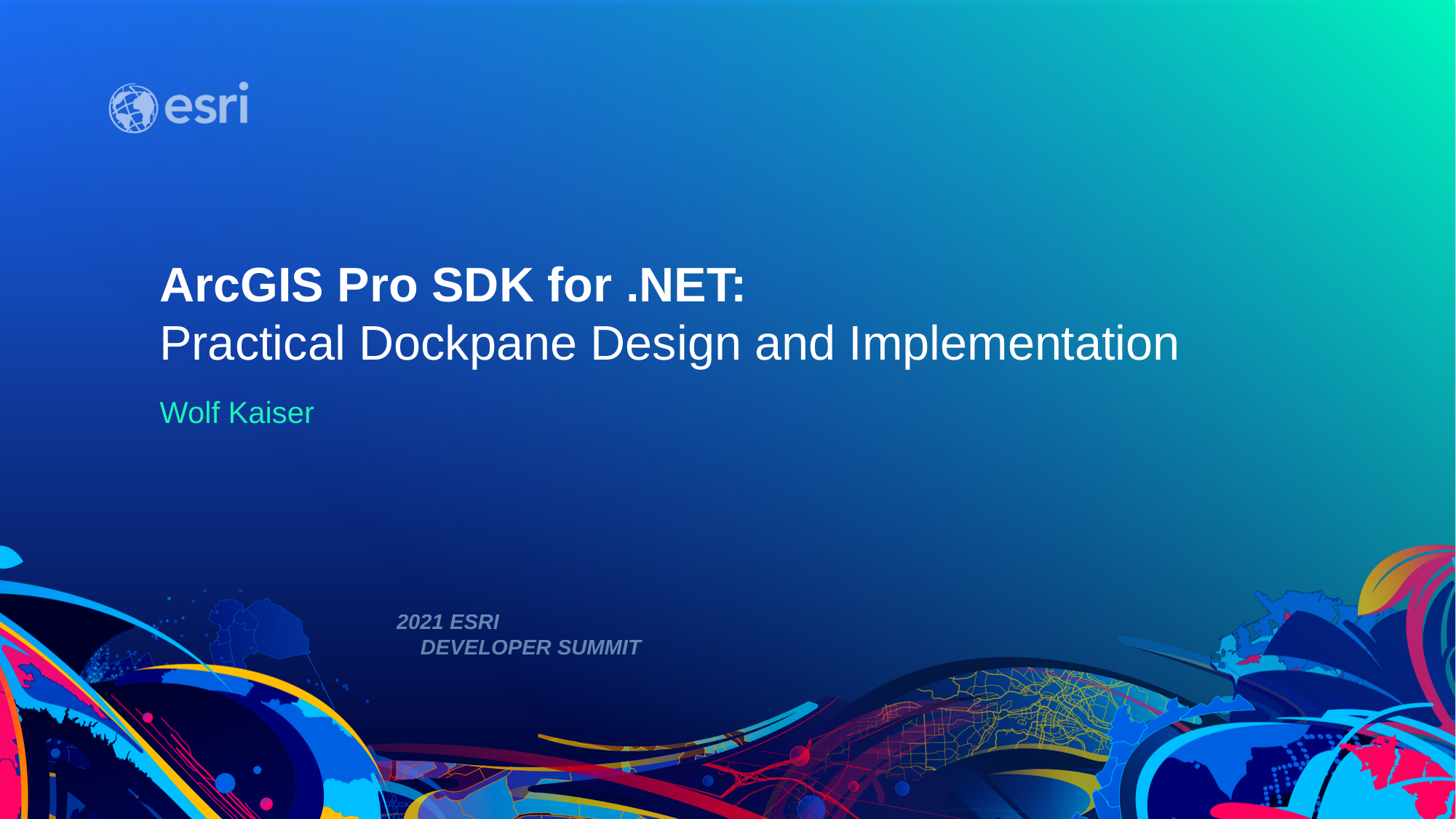

# ArcGIS Pro SDK for .NET: Practical Dockpane Design and Implementation
Wolf Kaiser